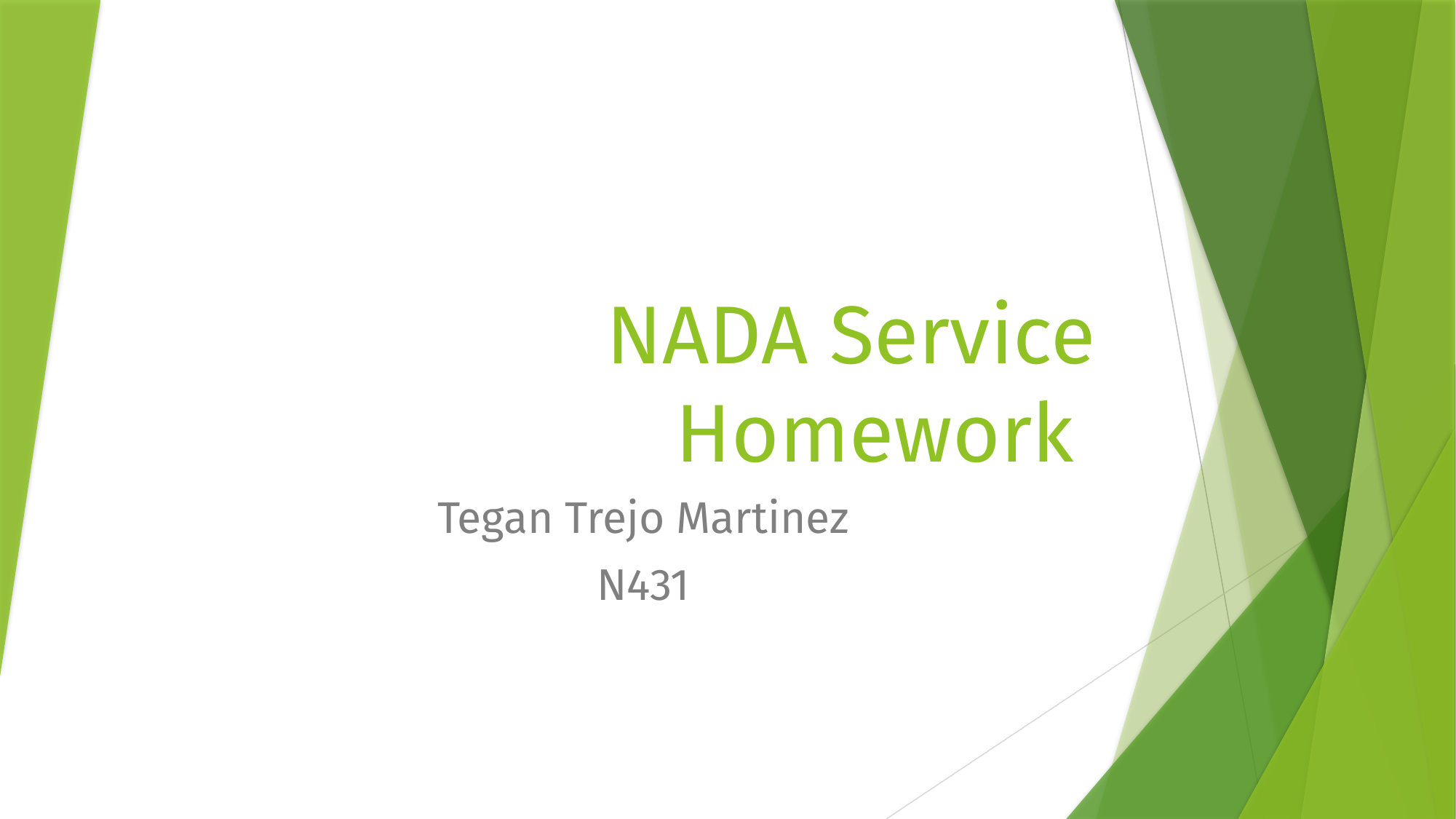

# NADA Service Homework
Tegan Trejo Martinez
N431